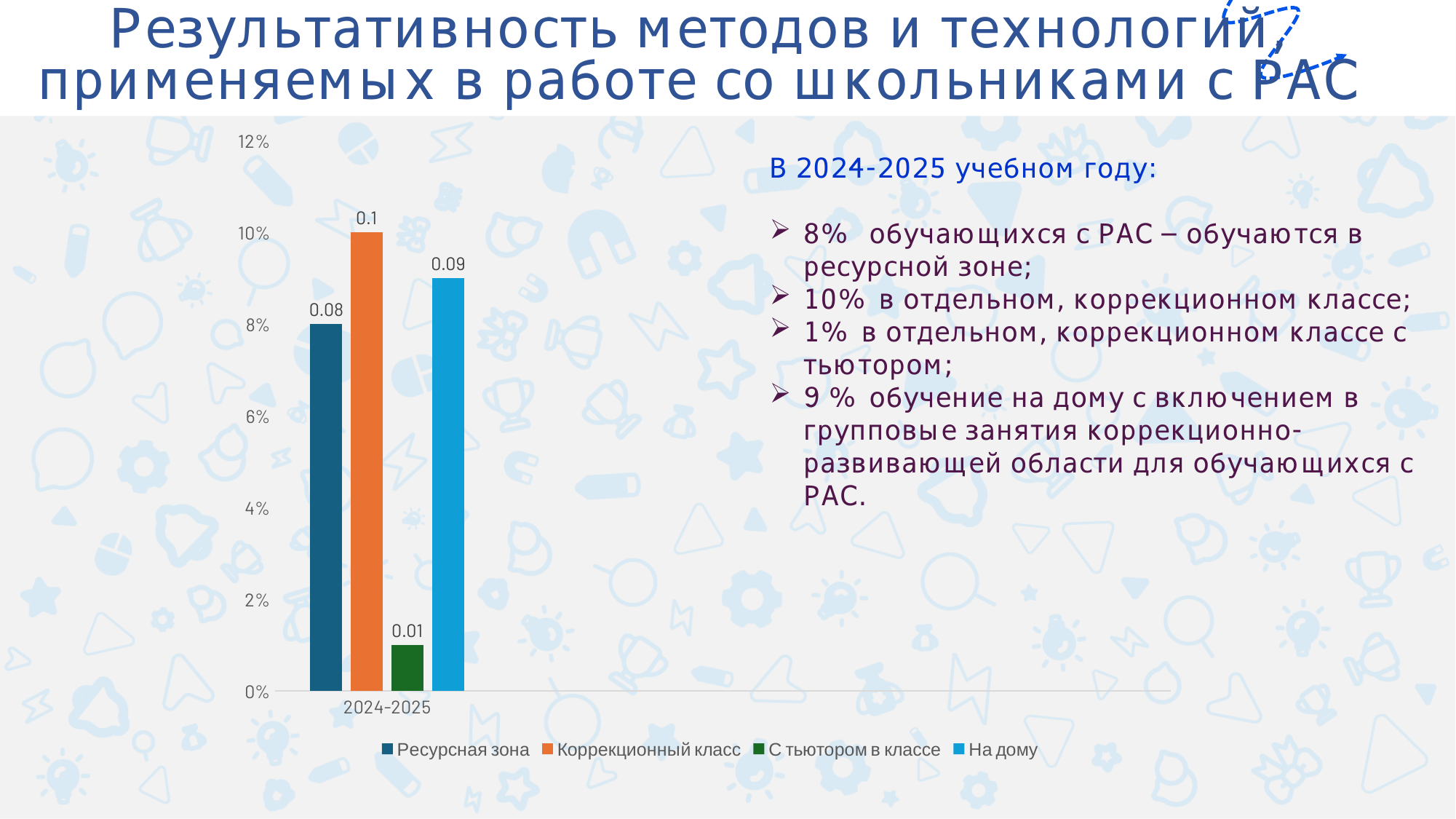

Результативность методов и технологий, применяемых в работе со школьниками с РАС

### Chart

| Category | Ресурсная зона | Коррекционный класс | С тьютором в классе | На дому |
|---|---|---|---|---|
| 2024-2025 | 0.08 | 0.1 | 0.01 | 0.09 |
В 2024-2025 учебном году:

8%  обучающихся с РАС – обучаются в ресурсной зоне;
10% в отдельном, коррекционном классе;
1% в отдельном, коррекционном классе с тьютором;
9 % обучение на дому с включением в групповые занятия коррекционно-развивающей области для обучающихся с РАС.